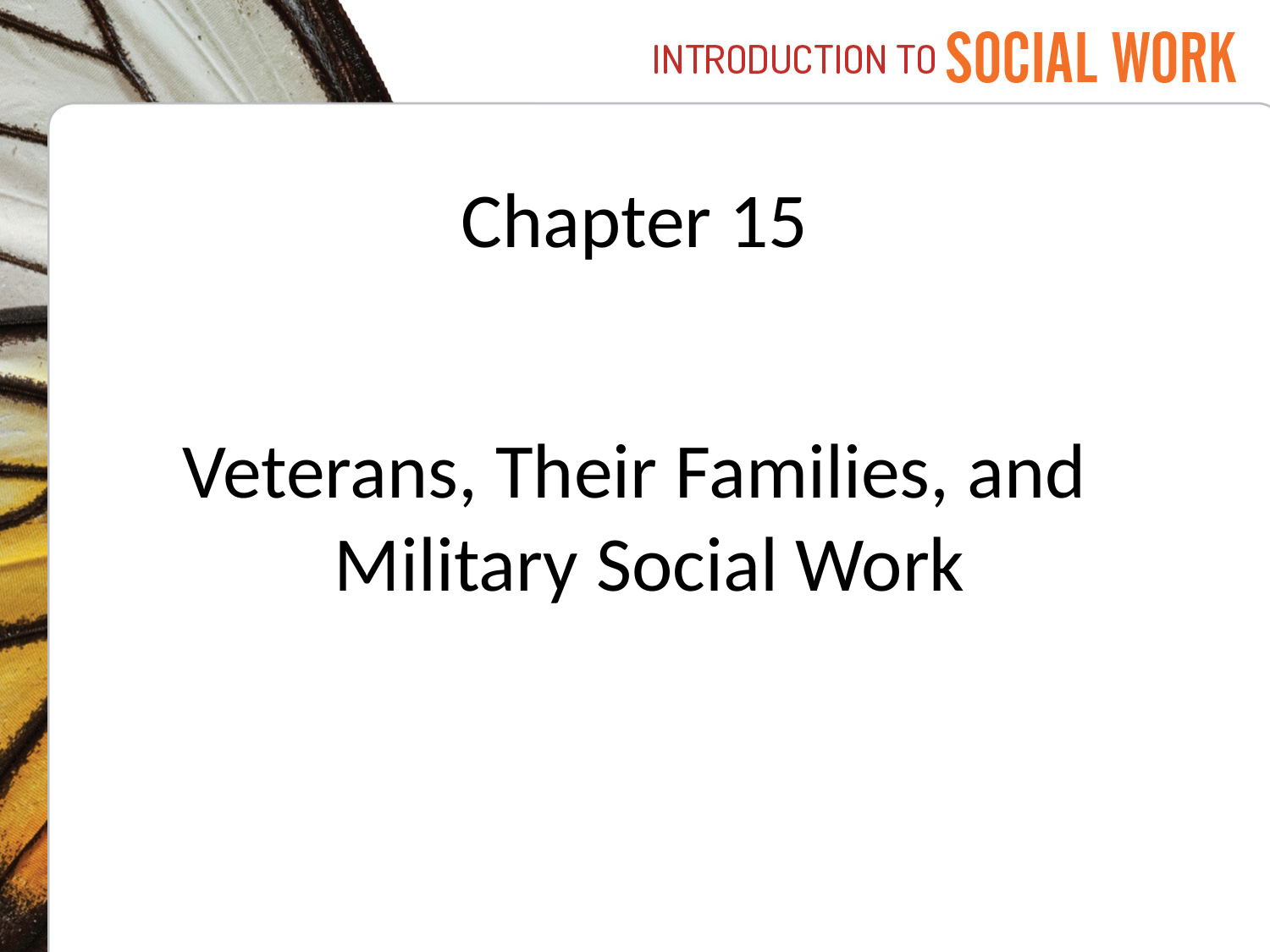

# Chapter 15

Veterans, Their Families, and Military Social Work